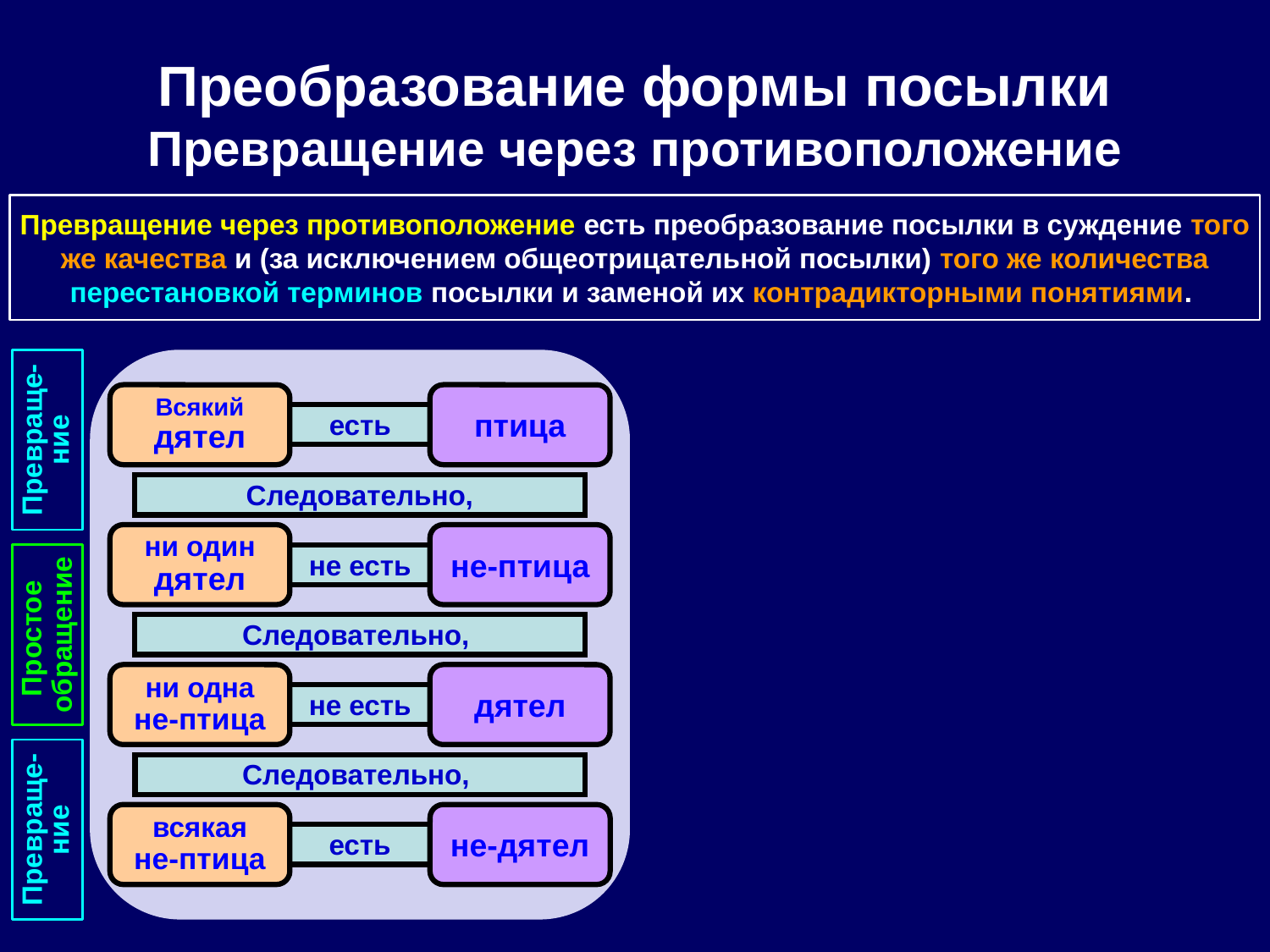

Преобразование формы посылки
Превращение через противоположение
Превращение через противоположение есть преобразование посылки в суждение того же качества и (за исключением общеотрицательной посылки) того же количества перестановкой терминов посылки и заменой их контрадикторными понятиями.

Всякий
дятел
птица
Превраще-ние
есть
Следовательно,
ни один
дятел
не-птица
не есть
Простое
обращение
Следовательно,
ни одна
не-птица
дятел
не есть
Следовательно,
Превраще-ние
всякая
не-птица
не-дятел
есть